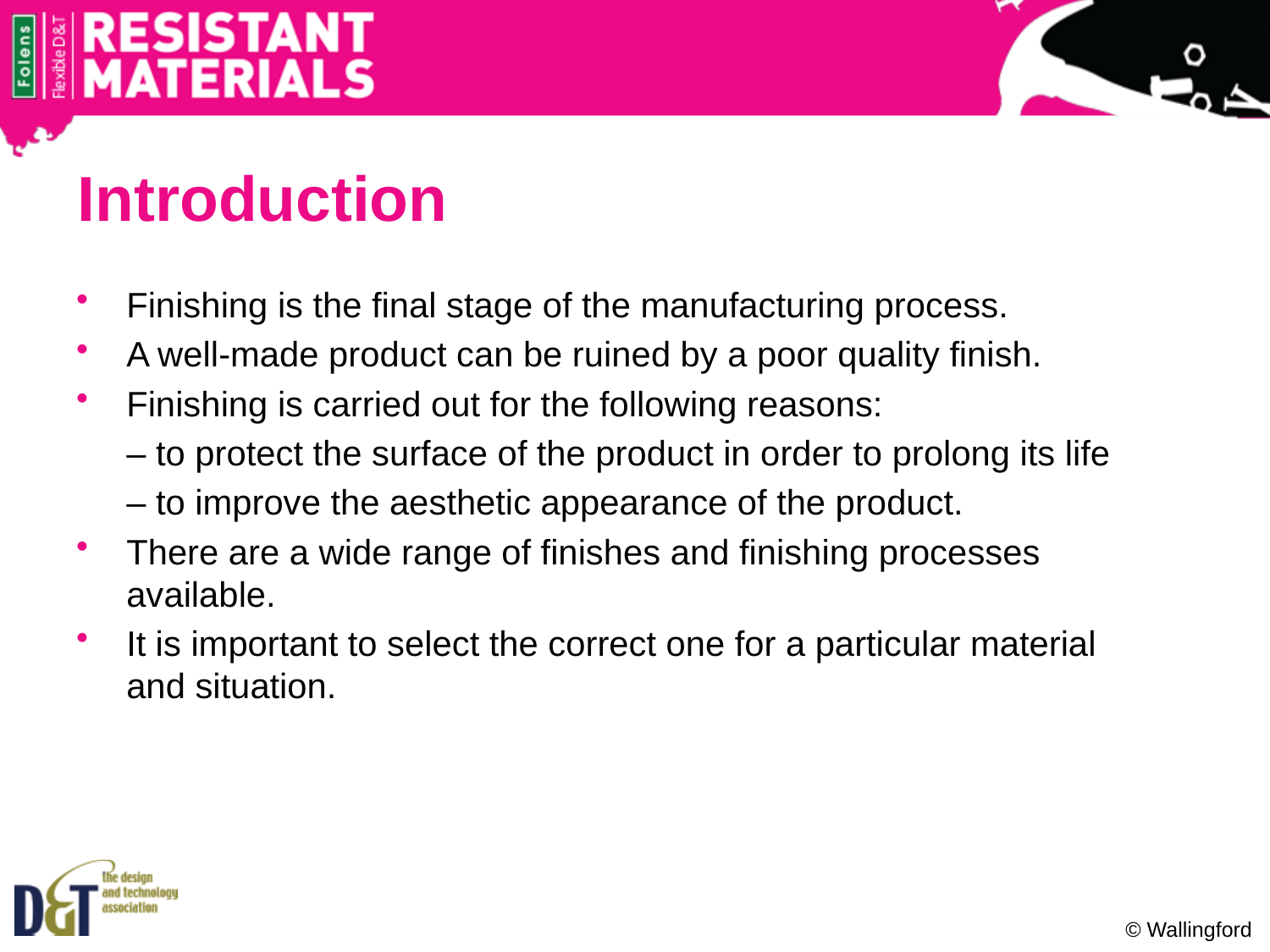

Introduction
Finishing is the final stage of the manufacturing process.
A well-made product can be ruined by a poor quality finish.
Finishing is carried out for the following reasons:
	– to protect the surface of the product in order to prolong its life
	– to improve the aesthetic appearance of the product.
There are a wide range of finishes and finishing processes available.
It is important to select the correct one for a particular material and situation.
© Wallingford